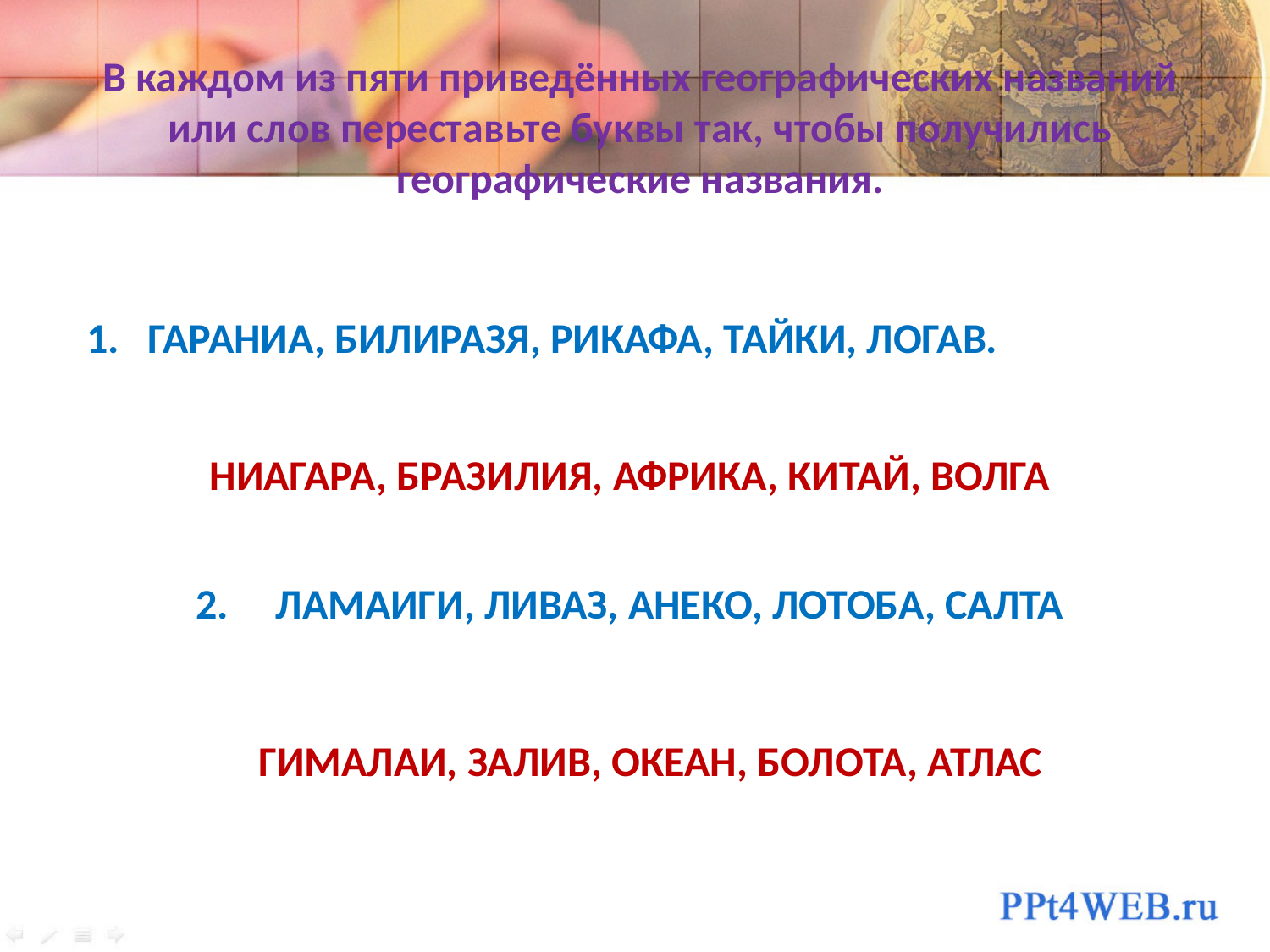

В каждом из пяти приведённых географических названий или слов переставьте буквы так, чтобы получились географические названия.

1.   ГАРАНИА, БИЛИРАЗЯ, РИКАФА, ТАЙКИ, ЛОГАВ.

НИАГАРА, БРАЗИЛИЯ, АФРИКА, КИТАЙ, ВОЛГА

2.     ЛАМАИГИ, ЛИВАЗ, АНЕКО, ЛОТОБА, САЛТА

ГИМАЛАИ, ЗАЛИВ, ОКЕАН, БОЛОТА, АТЛАС